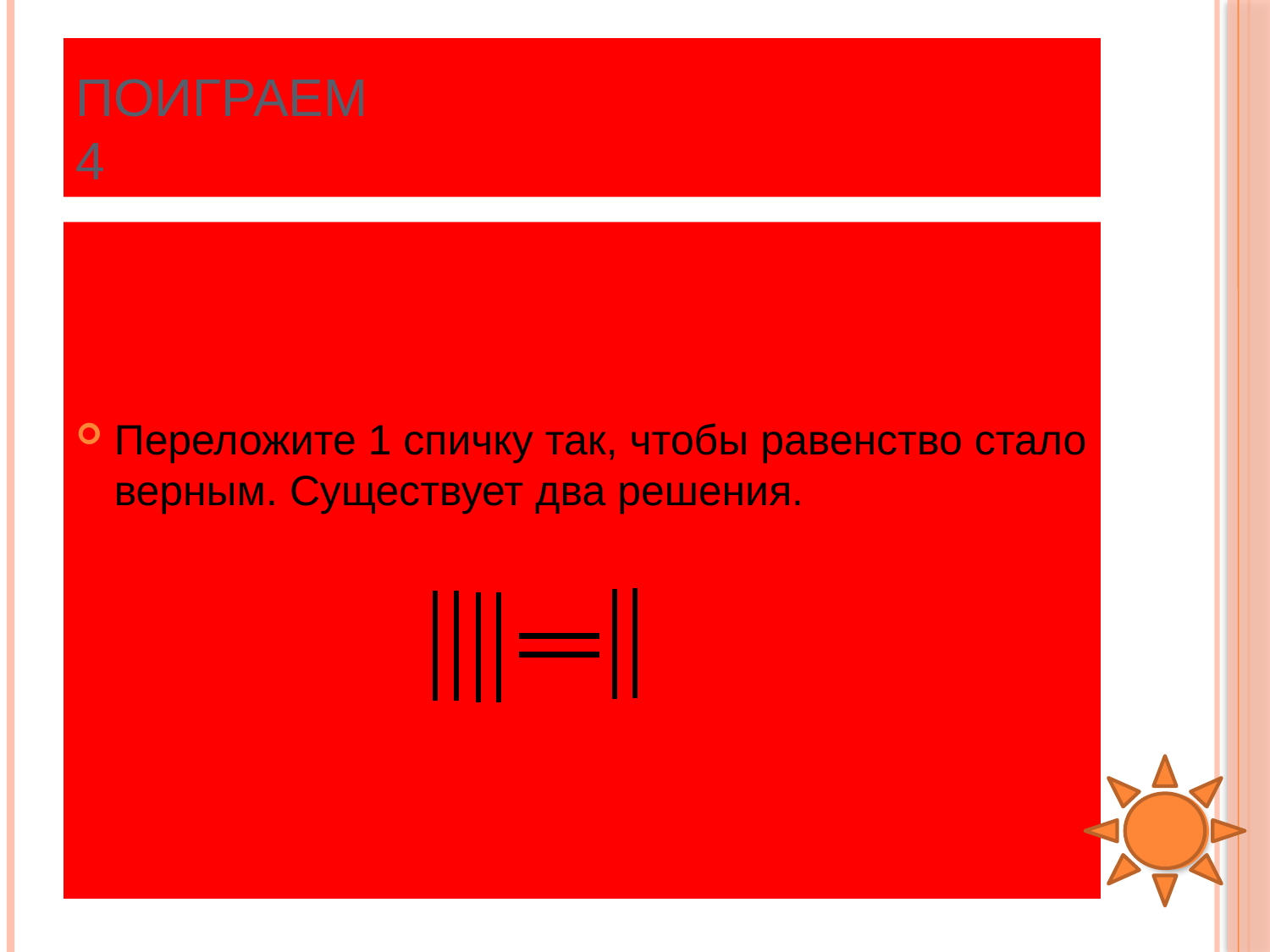

# Поиграем                                                4

Переложите 1 спичку так, чтобы равенство стало верным. Существует два решения.